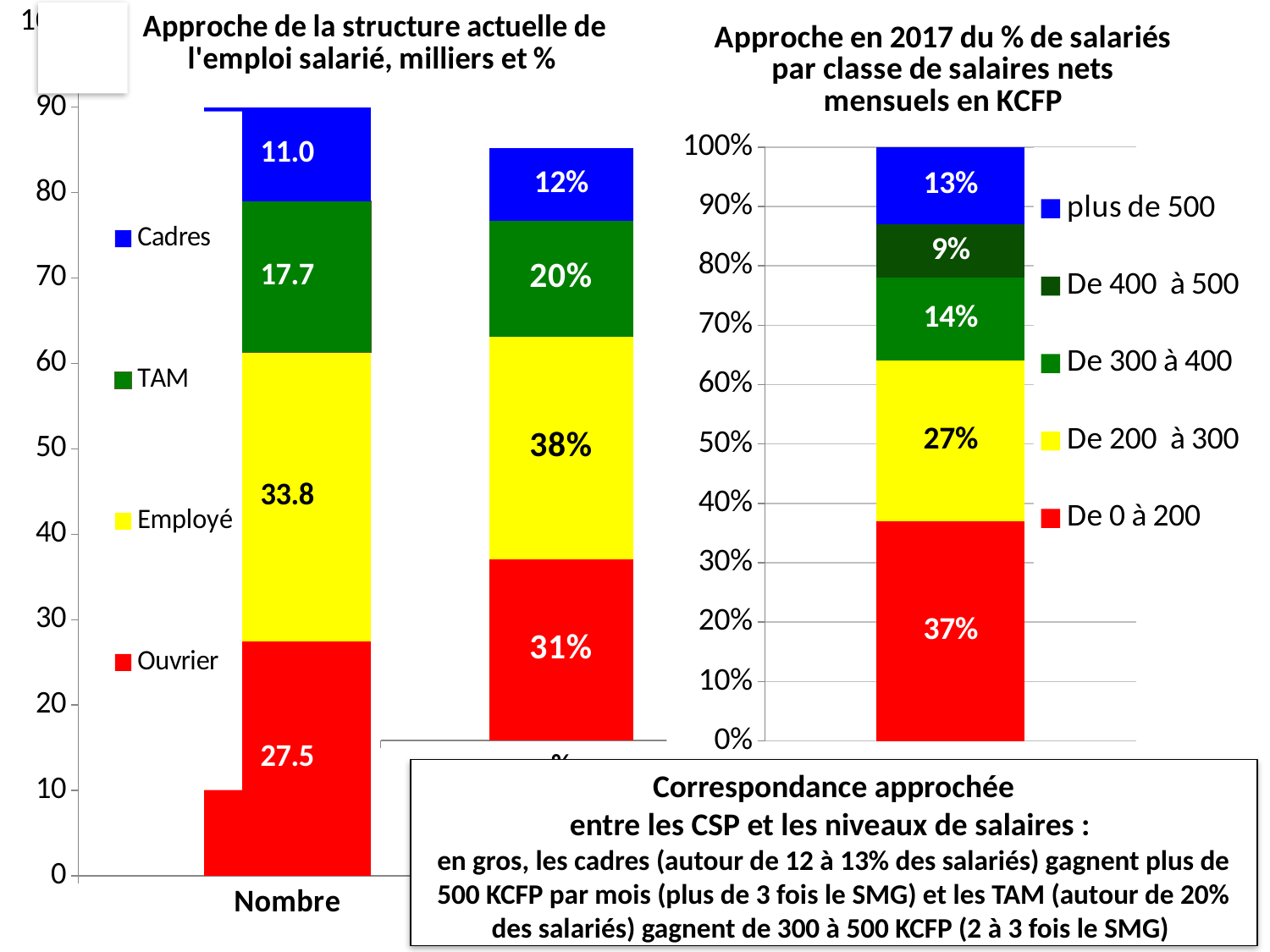

### Chart: Approche de la structure actuelle de l'emploi salarié, milliers et %

| Category | Ouvrier | Employé | TAM | Cadres |
|---|---|---|---|---|
| Nombre | 27.503 | 33.807 | 17.679 | 11.014 |

### Chart: Approche en 2017 du % de salariés par classe de salaires nets mensuels en KCFP

| Category | De 0 à 200  | De 200  à 300 | De 300 à 400 | De 400  à 500 | plus de 500  |
|---|---|---|---|---|---|

### Chart

| Category |  |  |  |  |
|---|---|---|---|---|
| % | 0.305578702932124 | 0.375620812639579 | 0.196426785773807 | 0.122373698654489 |
Correspondance approchée
entre les CSP et les niveaux de salaires :
en gros, les cadres (autour de 12 à 13% des salariés) gagnent plus de 500 KCFP par mois (plus de 3 fois le SMG) et les TAM (autour de 20% des salariés) gagnent de 300 à 500 KCFP (2 à 3 fois le SMG)